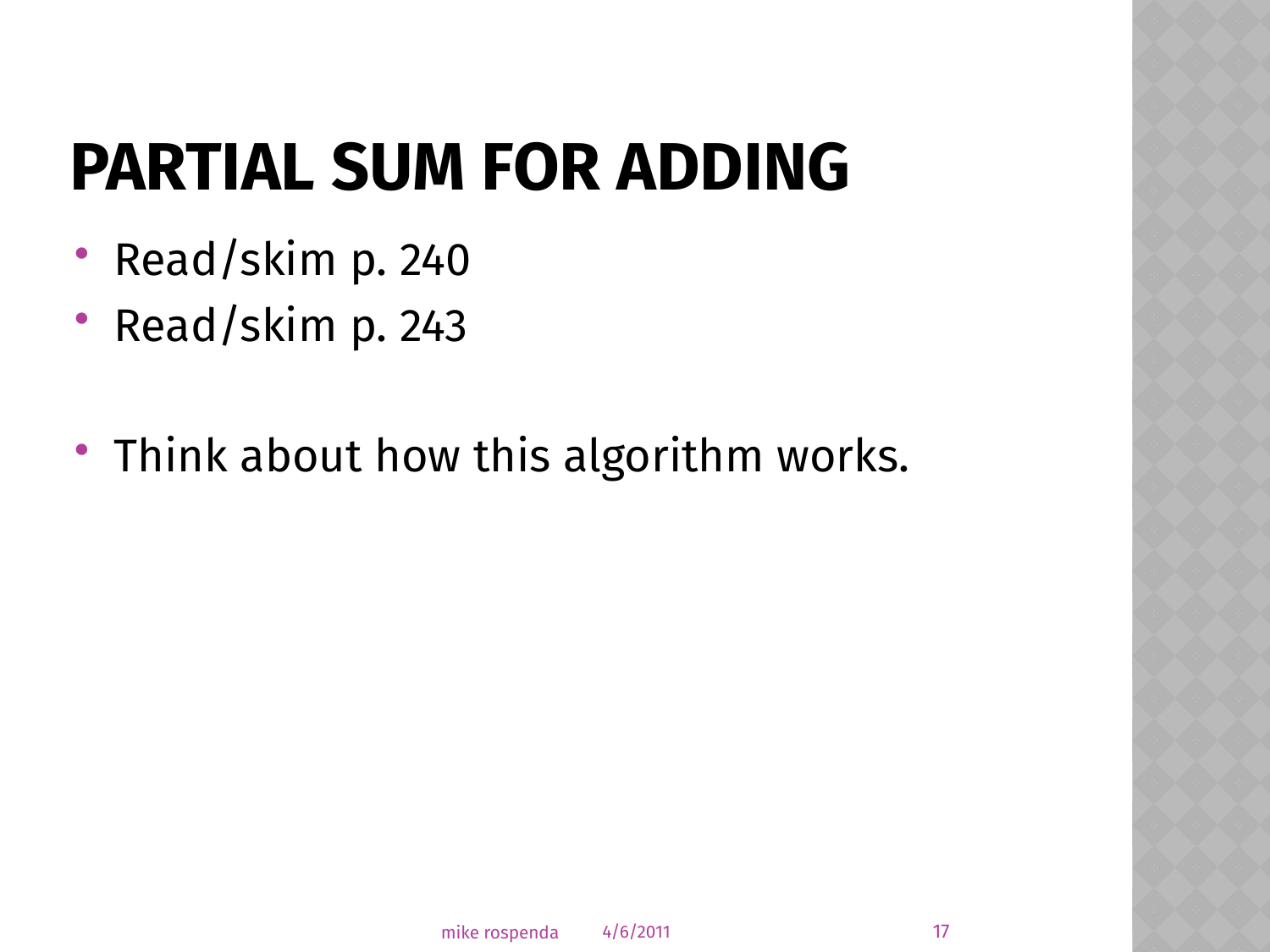

# Partial Sum for Adding
Read/skim p. 240
Read/skim p. 243

Think about how this algorithm works.
17
mike rospenda
4/6/2011